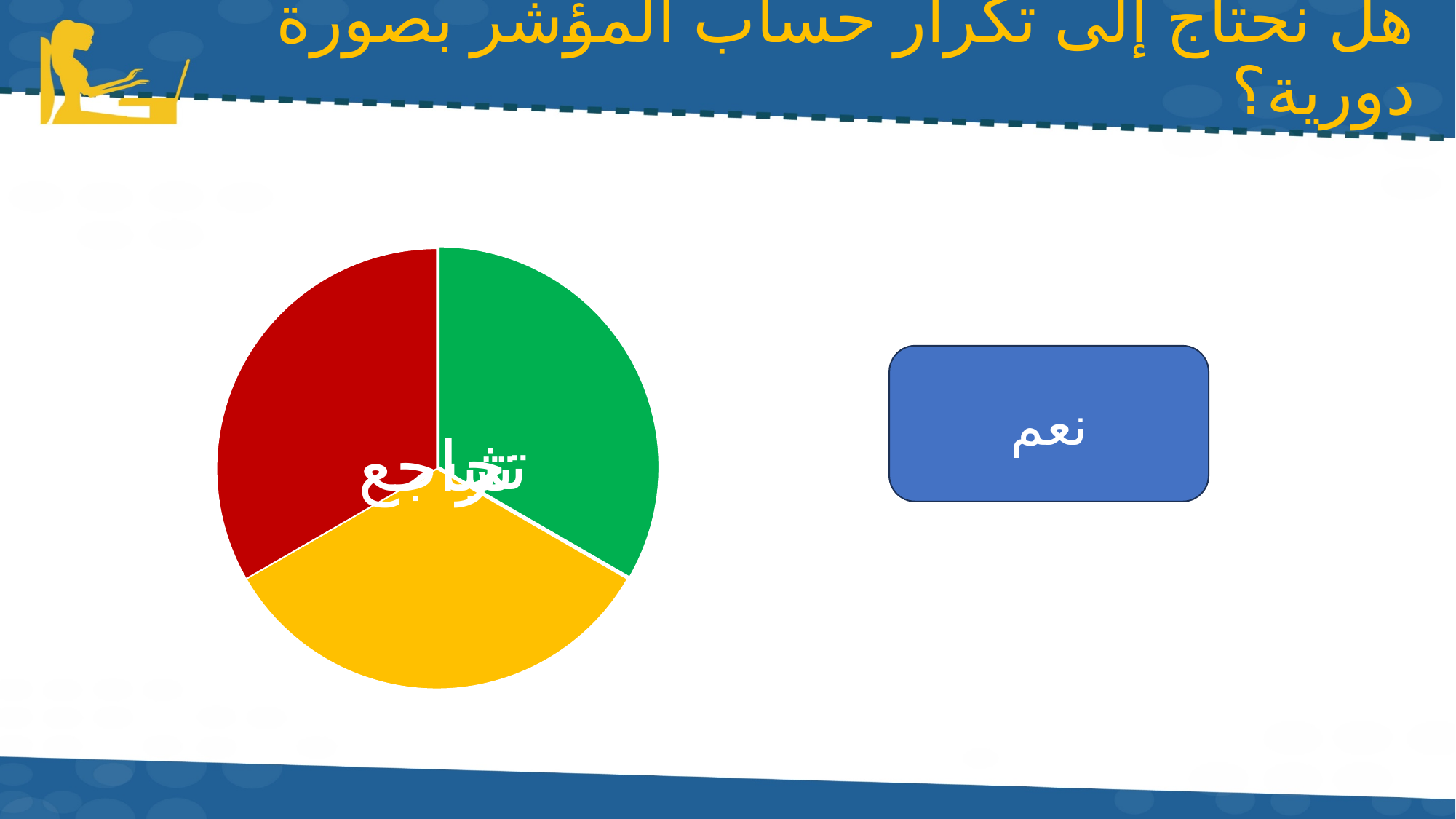

# هل نحتاج إلى تكرار حساب المؤشر بصورة دورية؟
تحسن
ثبات
تراجع
نعم